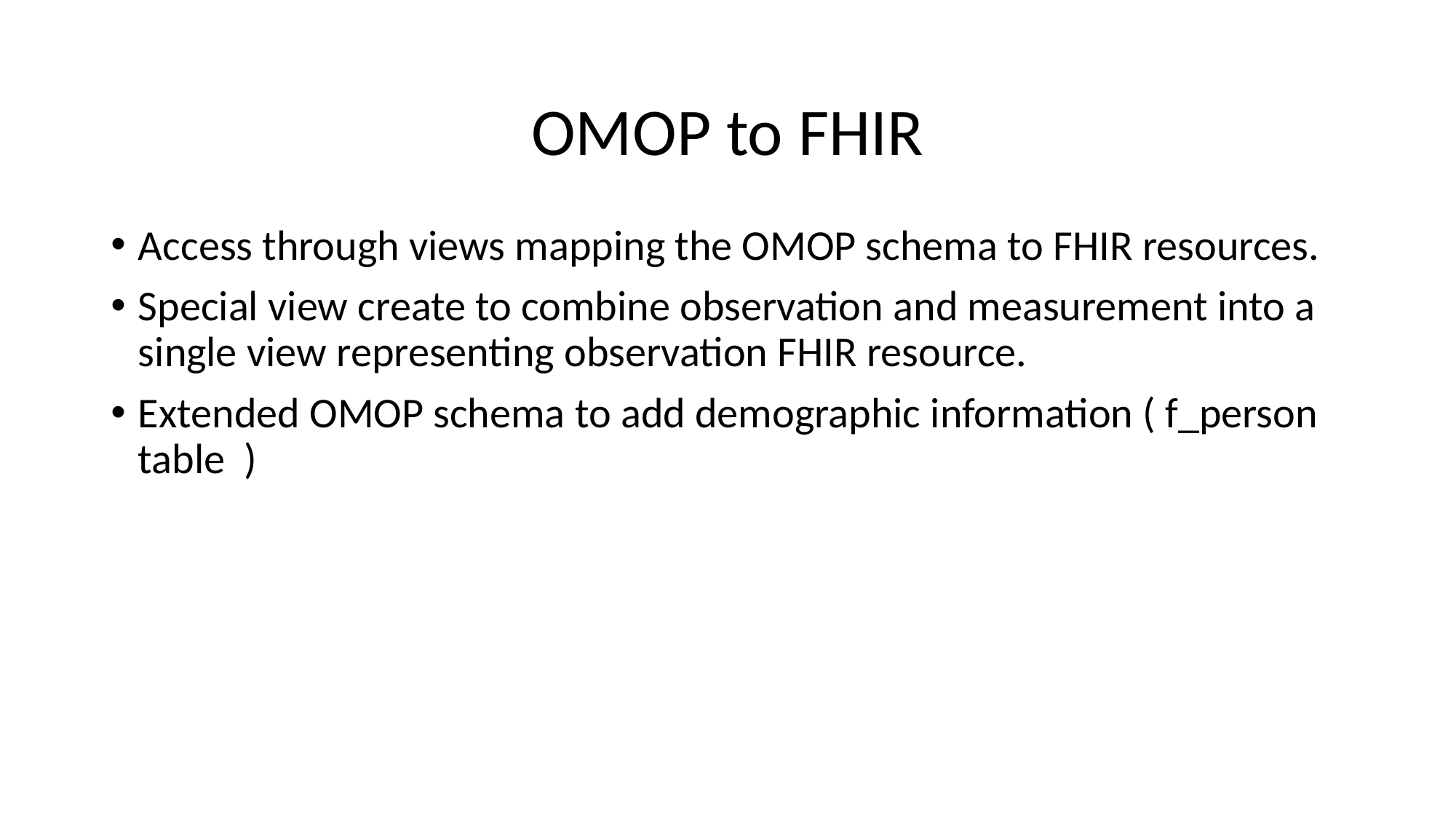

# OMOP to FHIR
Access through views mapping the OMOP schema to FHIR resources.
Special view create to combine observation and measurement into a single view representing observation FHIR resource.
Extended OMOP schema to add demographic information ( f_person table  )